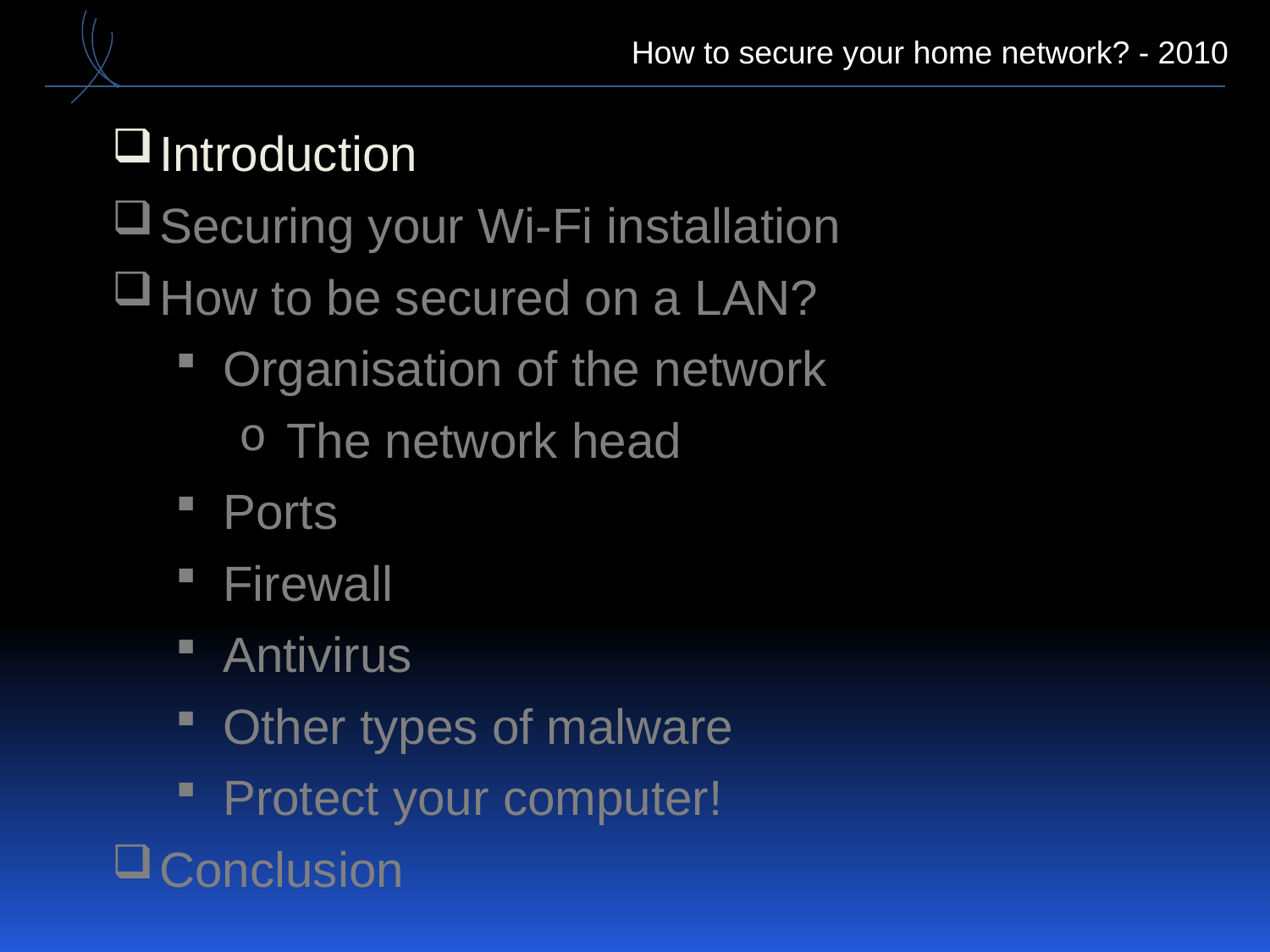

How to secure your home network? - 2010
Introduction
Securing your Wi-Fi installation
How to be secured on a LAN?
Organisation of the network
The network head
Ports
Firewall
Antivirus
Other types of malware
Protect your computer!
Conclusion